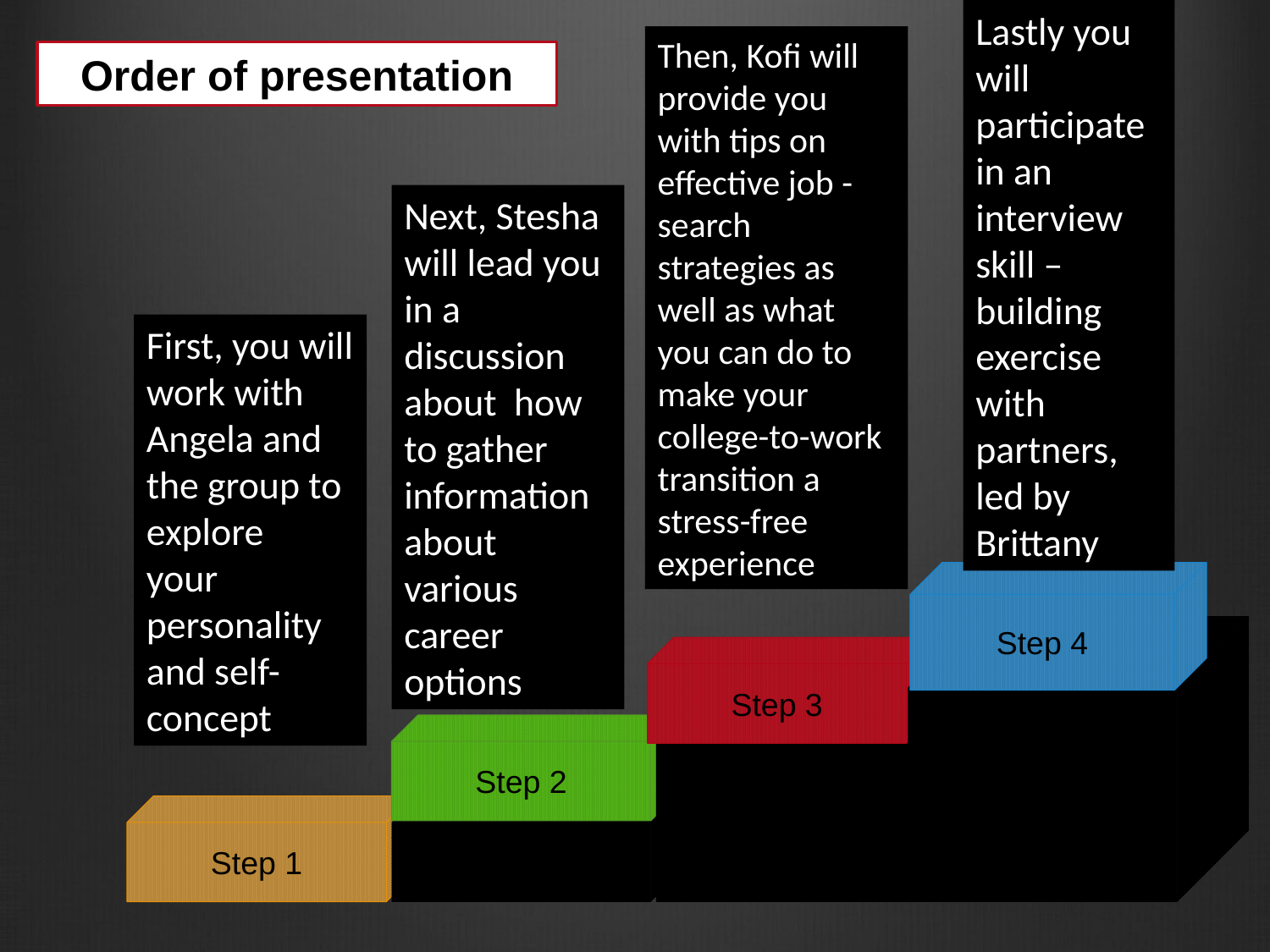

Lastly you will participate in an interview skill – building exercise with partners, led by Brittany
Then, Kofi will provide you with tips on effective job -search strategies as well as what you can do to make your college-to-work transition a stress-free experience
Order of presentation
Next, Stesha will lead you in a discussion about  how to gather information about various career options
First, you will work with Angela and the group to explore
your personality and self-concept
Step 4

Step 3

Step 2
Step 1